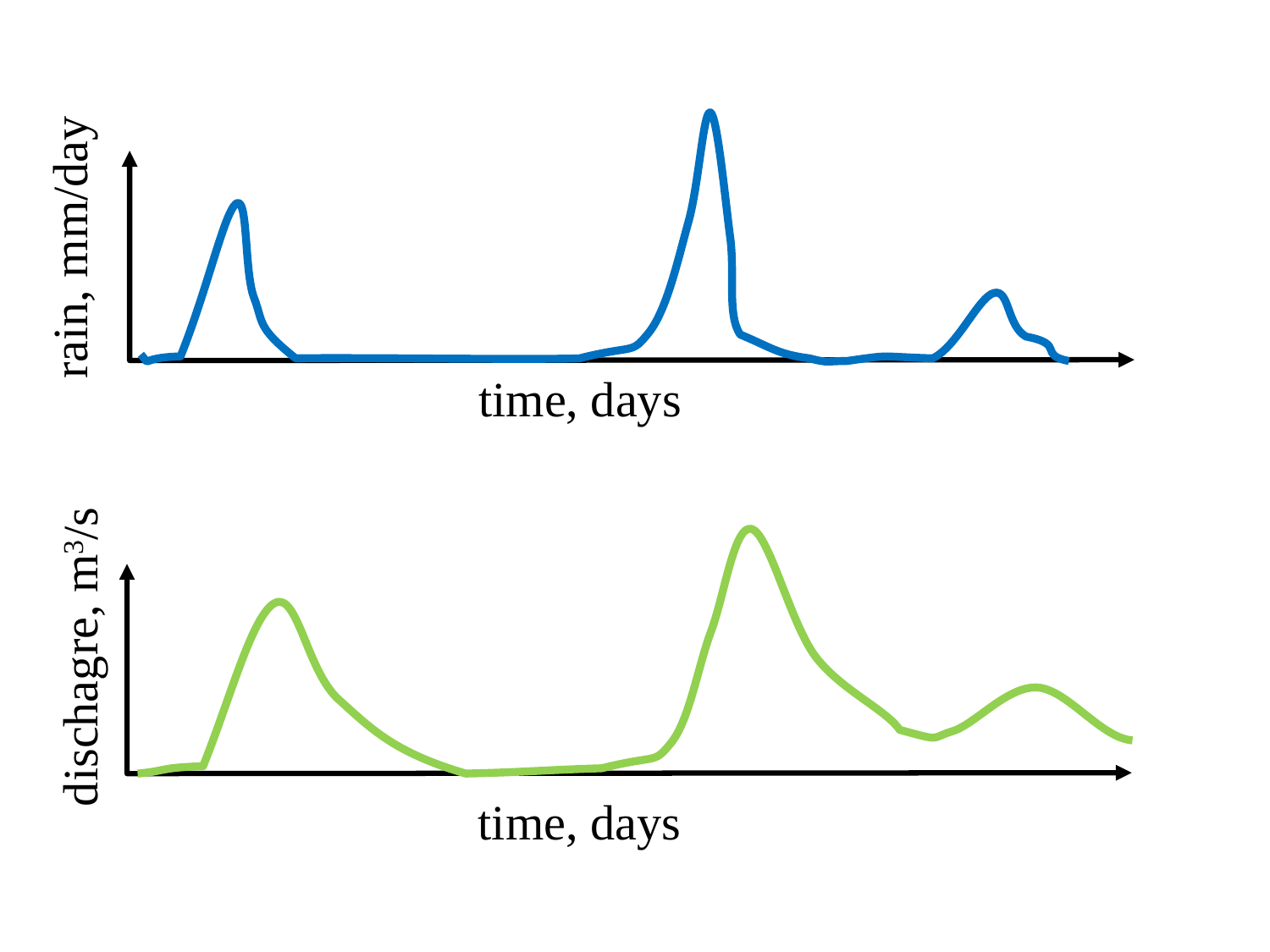

rain, mm/day
time, days

dischagre, m3/s
time, days